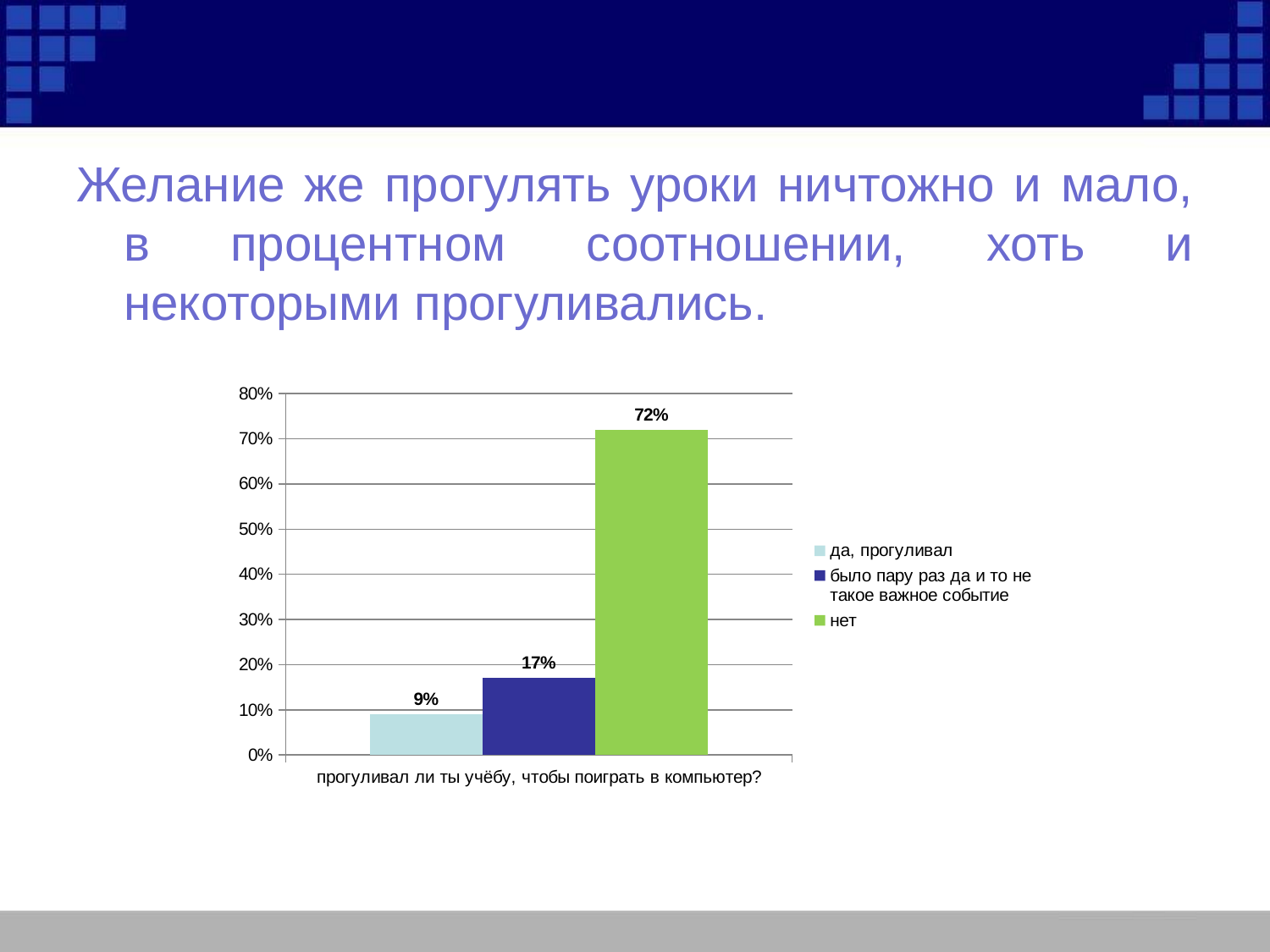

Желание же прогулять уроки ничтожно и мало, в процентном соотношении, хоть и некоторыми прогуливались.

### Chart

| Category | да, прогуливал | было пару раз да и то не такое важное событие | нет |
|---|---|---|---|
| прогуливал ли ты учёбу, чтобы поиграть в компьютер? | 0.09000000000000002 | 0.17 | 0.7200000000000006 |